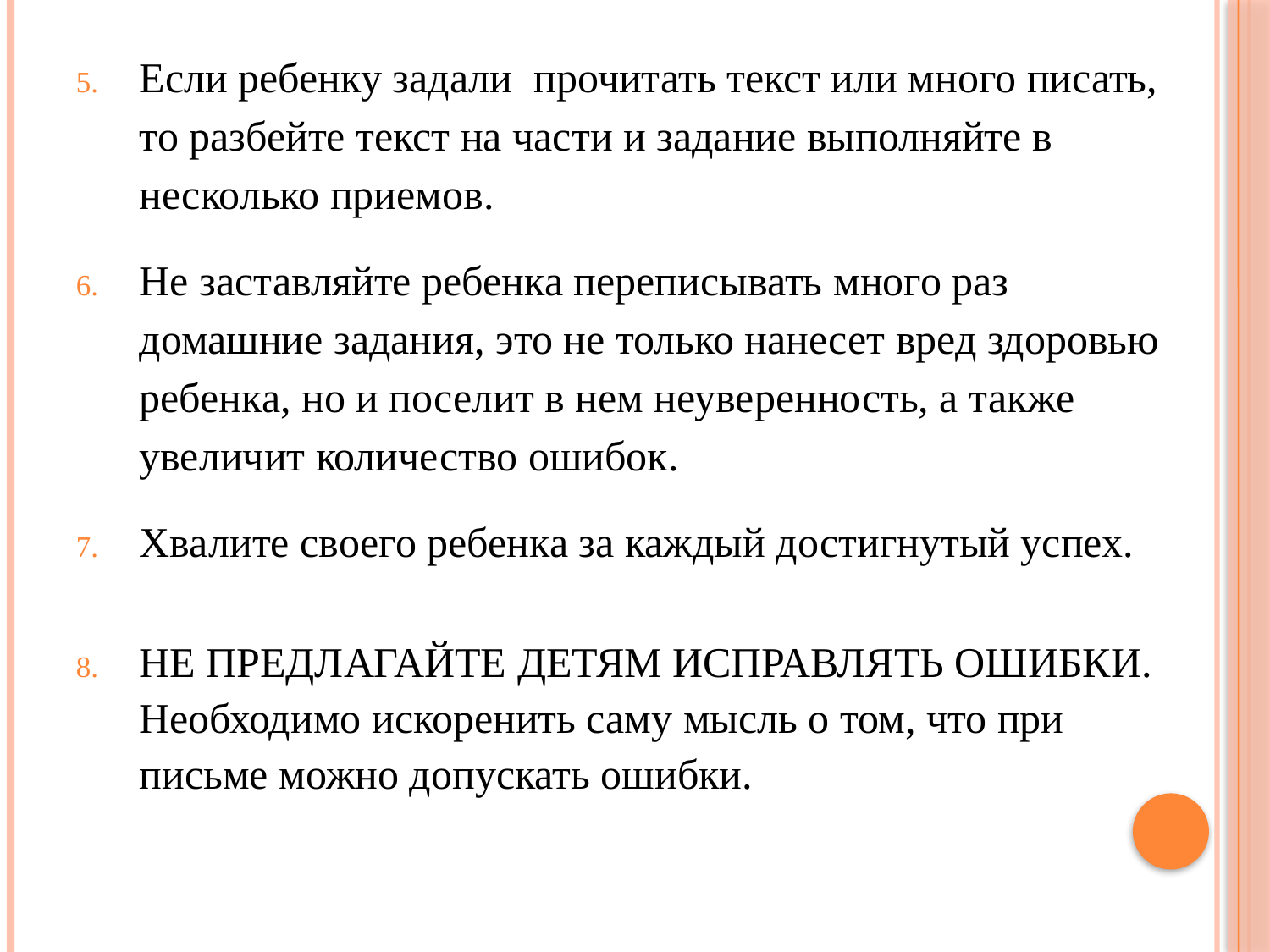

Если ребенку задали  прочитать текст или много писать, то разбейте текст на части и задание выполняйте в несколько приемов.
Не заставляйте ребенка переписывать много раз домашние задания, это не только нанесет вред здоровью ребенка, но и поселит в нем неуверенность, а также увеличит количество ошибок.
Хвалите своего ребенка за каждый достигнутый успех.

НЕ ПРЕДЛАГАЙТЕ ДЕТЯМ ИСПРАВЛЯТЬ ОШИБКИ. Необходимо искоренить саму мысль о том, что при письме можно допускать ошибки.